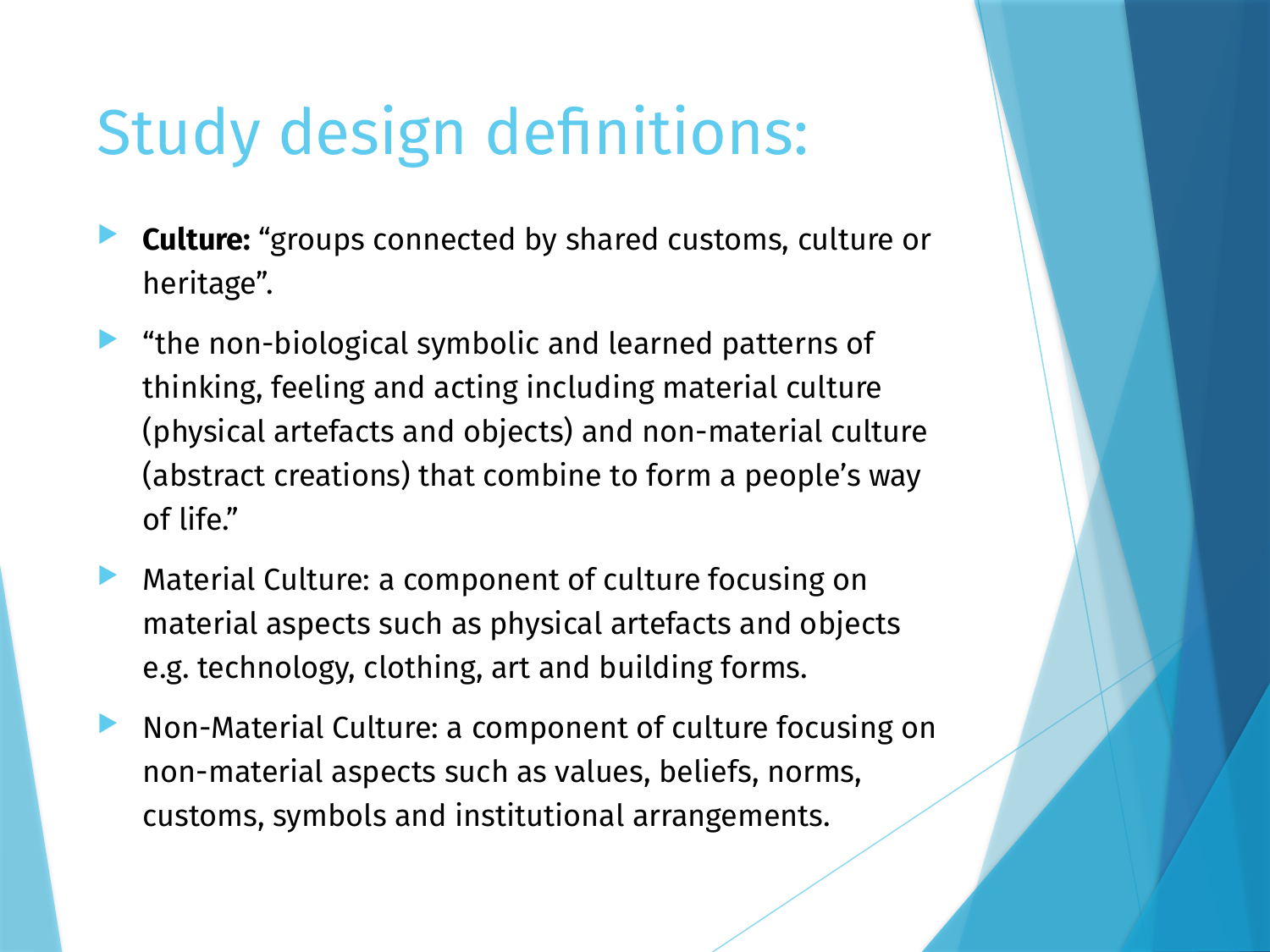

# Study design definitions:
Culture: “groups connected by shared customs, culture or heritage”.
“the non-biological symbolic and learned patterns of thinking, feeling and acting including material culture (physical artefacts and objects) and non-material culture (abstract creations) that combine to form a people’s way of life.”
Material Culture: a component of culture focusing on material aspects such as physical artefacts and objects e.g. technology, clothing, art and building forms.
Non-Material Culture: a component of culture focusing on non-material aspects such as values, beliefs, norms, customs, symbols and institutional arrangements.